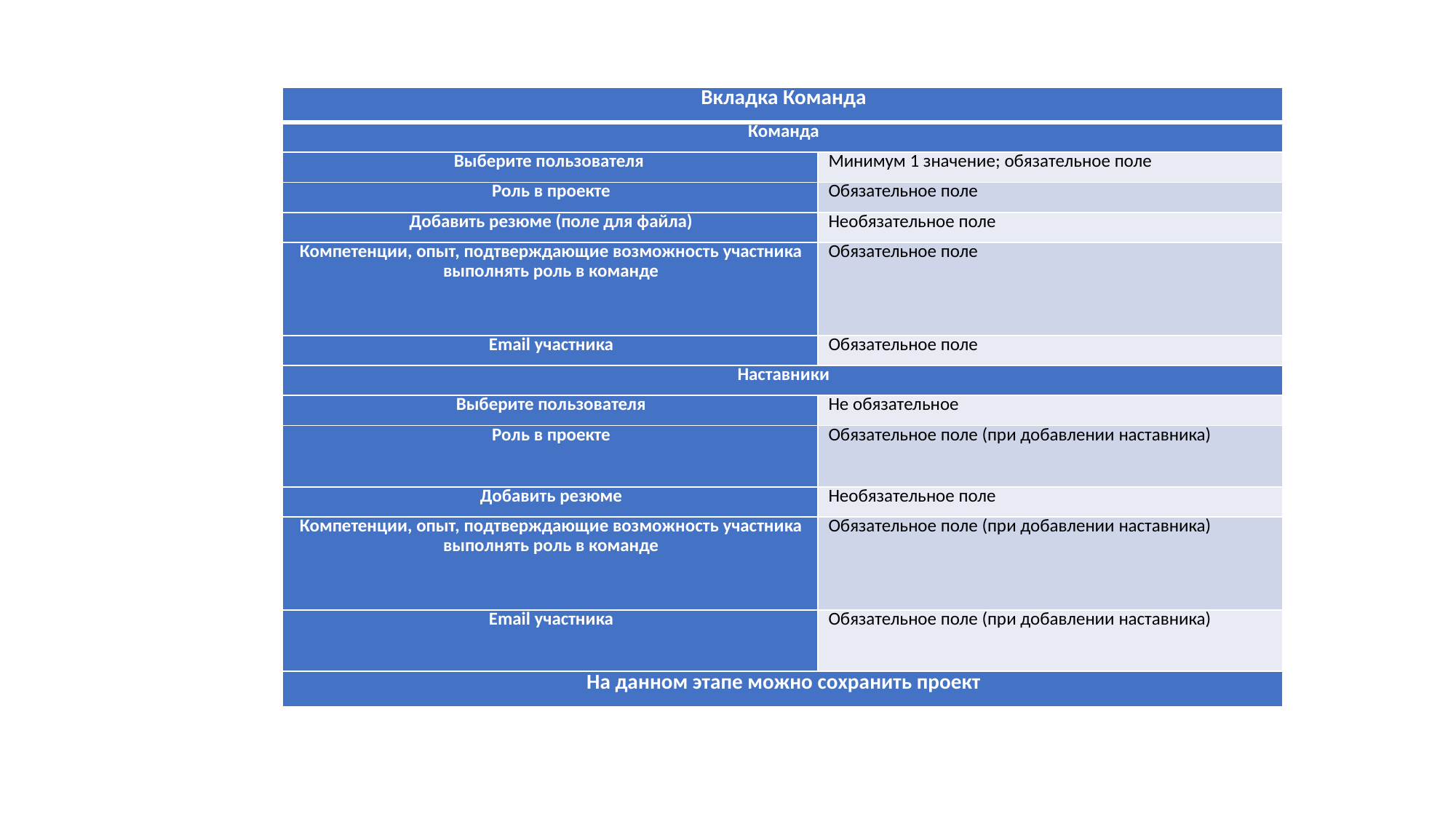

| Вкладка Команда |  |
| --- | --- |
| Команда |  |
| Выберите пользователя | Минимум 1 значение; обязательное поле |
| Роль в проекте | Обязательное поле |
| Добавить резюме (поле для файла) | Необязательное поле |
| Компетенции, опыт, подтверждающие возможность участника выполнять роль в команде | Обязательное поле |
| Email участника | Обязательное поле |
| Наставники |  |
| Выберите пользователя | Не обязательное |
| Роль в проекте | Обязательное поле (при добавлении наставника) |
| Добавить резюме | Необязательное поле |
| Компетенции, опыт, подтверждающие возможность участника выполнять роль в команде | Обязательное поле (при добавлении наставника) |
| Email участника | Обязательное поле (при добавлении наставника) |
| На данном этапе можно сохранить проект |  |